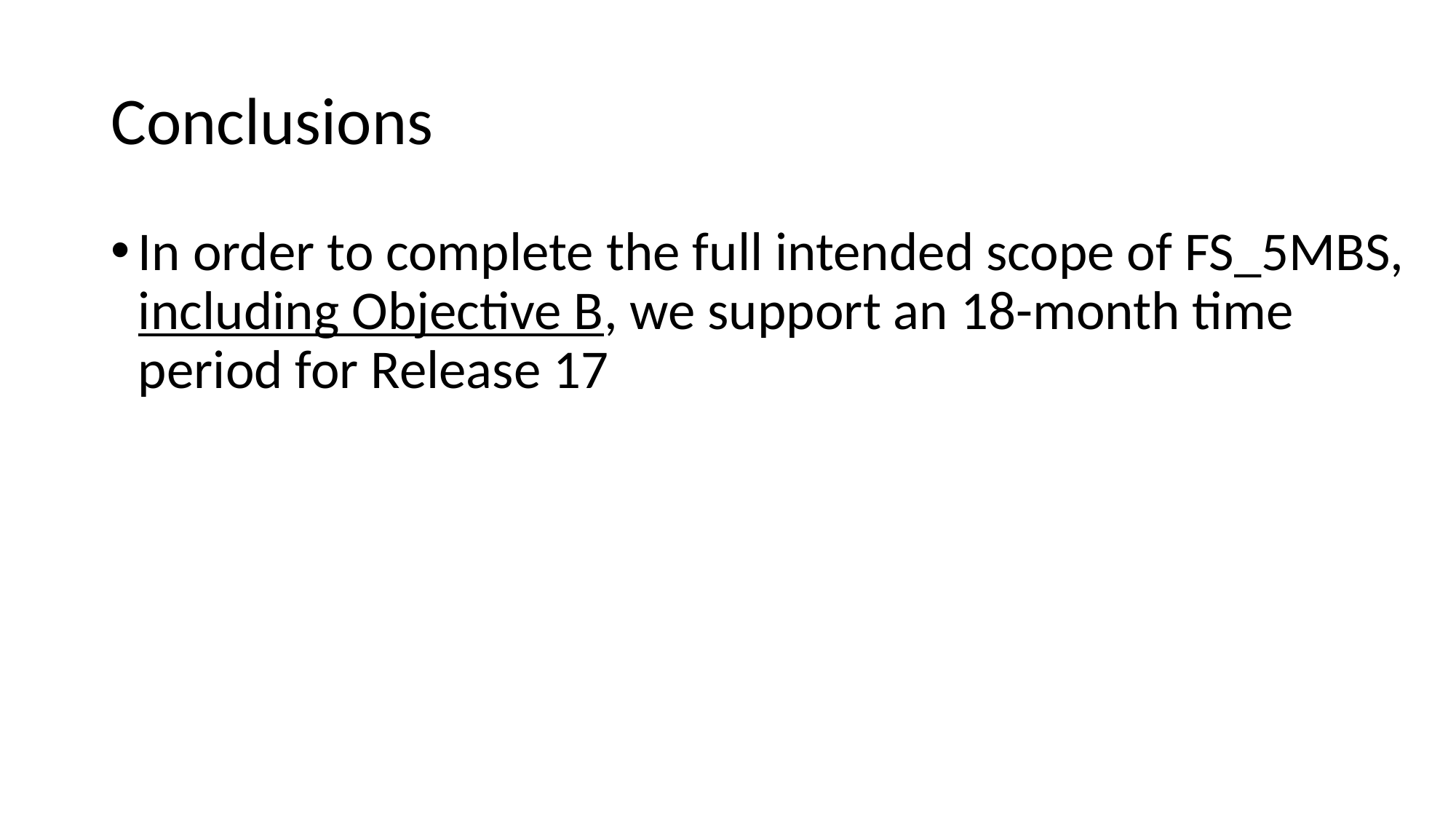

# Conclusions
In order to complete the full intended scope of FS_5MBS, including Objective B, we support an 18-month time period for Release 17